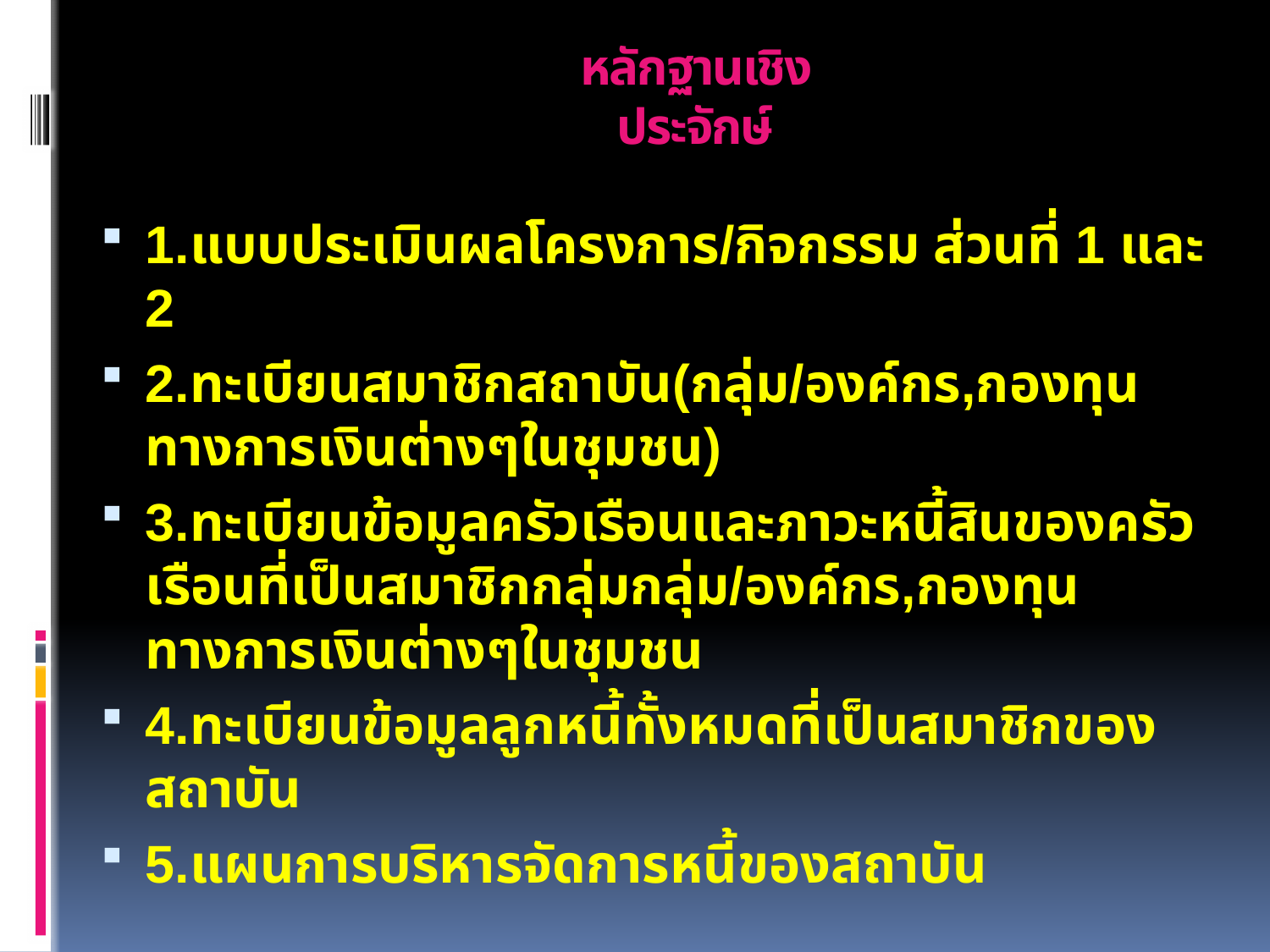

# หลักฐานเชิงประจักษ์

1.แบบประเมินผลโครงการ/กิจกรรม ส่วนที่ 1 และ 2
2.ทะเบียนสมาชิกสถาบัน(กลุ่ม/องค์กร,กองทุนทางการเงินต่างๆในชุมชน)
3.ทะเบียนข้อมูลครัวเรือนและภาวะหนี้สินของครัวเรือนที่เป็นสมาชิกกลุ่มกลุ่ม/องค์กร,กองทุนทางการเงินต่างๆในชุมชน
4.ทะเบียนข้อมูลลูกหนี้ทั้งหมดที่เป็นสมาชิกของสถาบัน
5.แผนการบริหารจัดการหนี้ของสถาบัน